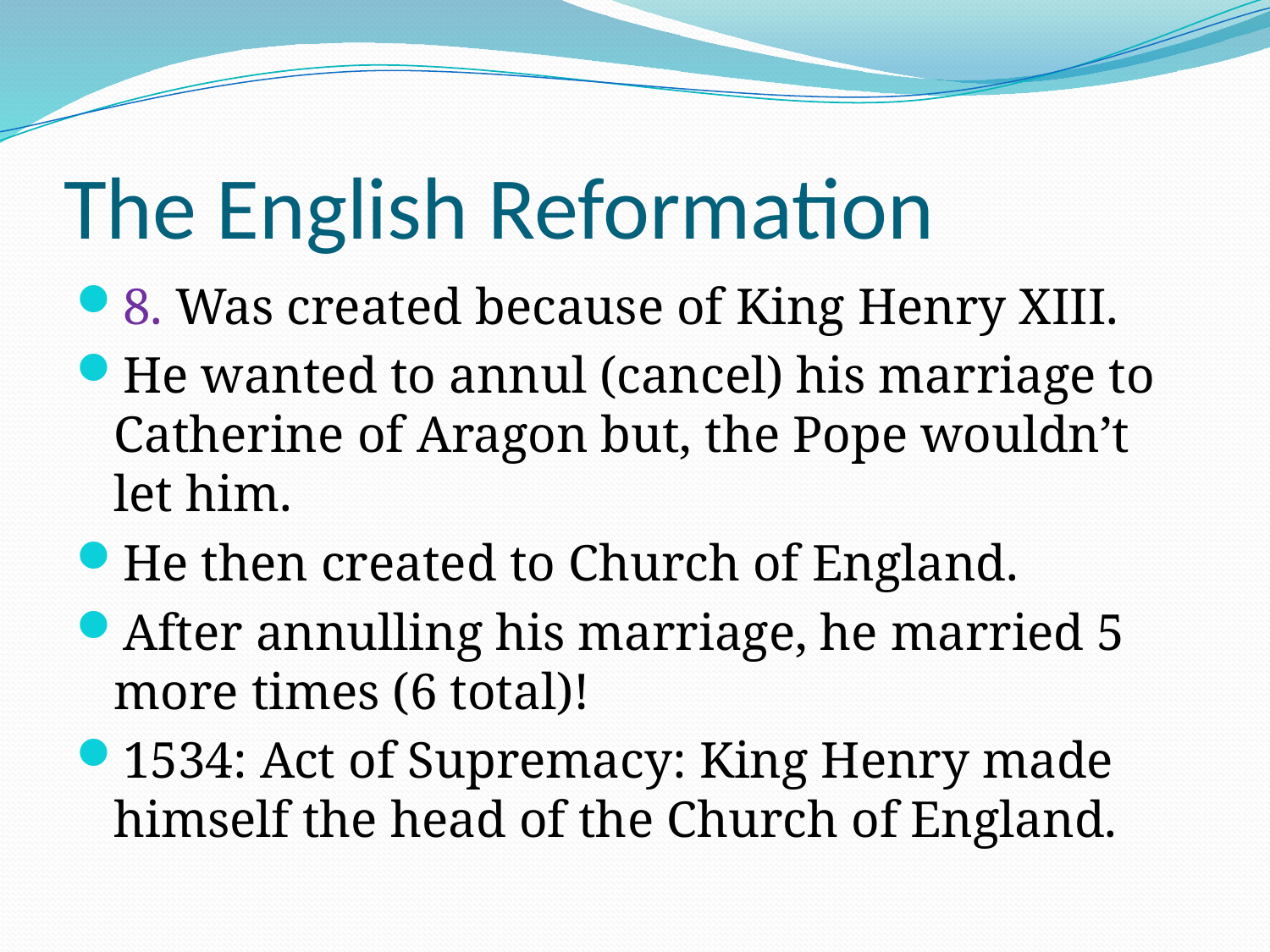

# The English Reformation
8. Was created because of King Henry XIII.
He wanted to annul (cancel) his marriage to Catherine of Aragon but, the Pope wouldn’t let him.
He then created to Church of England.
After annulling his marriage, he married 5 more times (6 total)!
1534: Act of Supremacy: King Henry made himself the head of the Church of England.